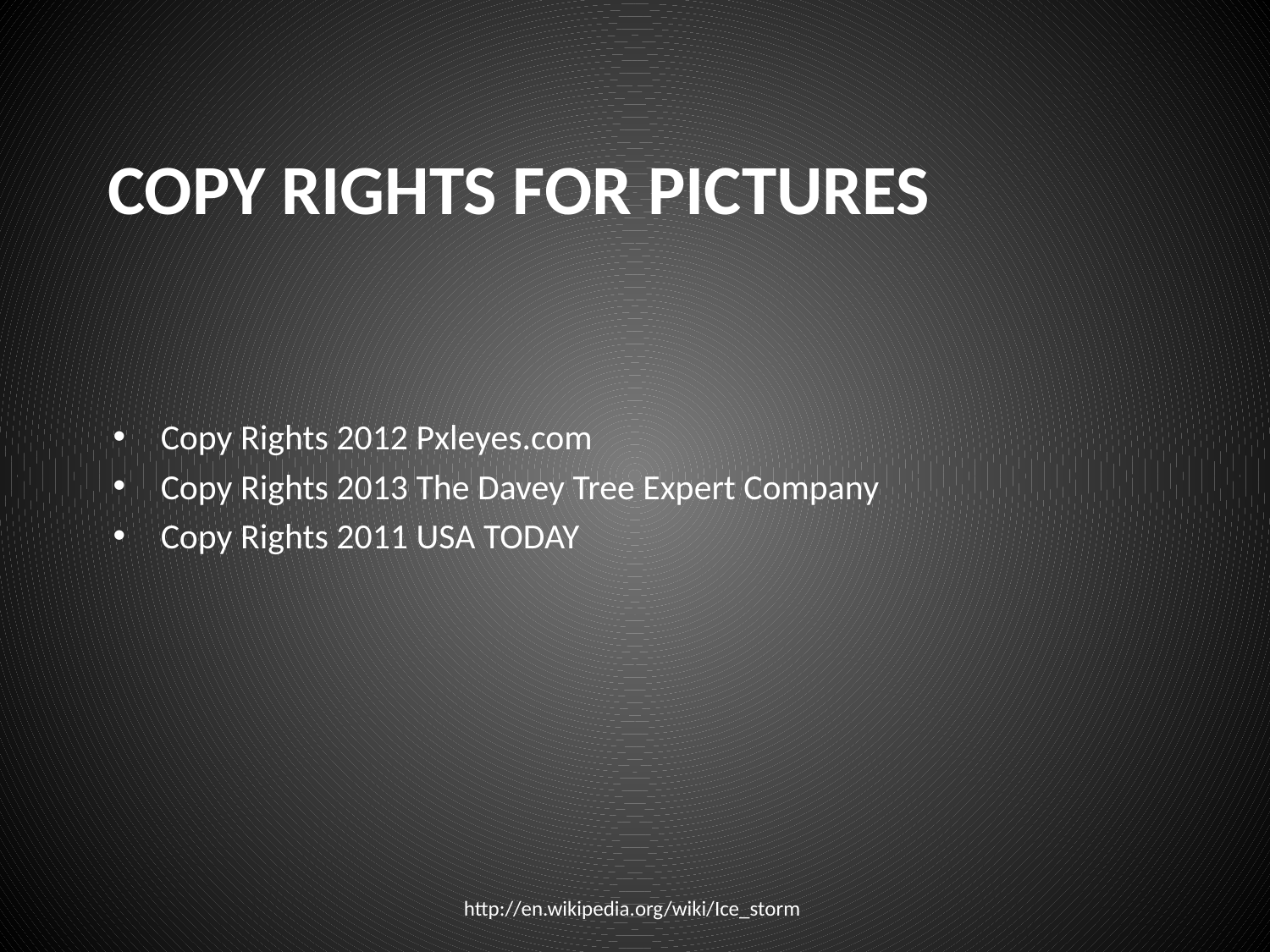

# Copy Rights for pictures
Copy Rights 2012 Pxleyes.com
Copy Rights 2013 The Davey Tree Expert Company
Copy Rights 2011 USA TODAY

http://en.wikipedia.org/wiki/Ice_storm